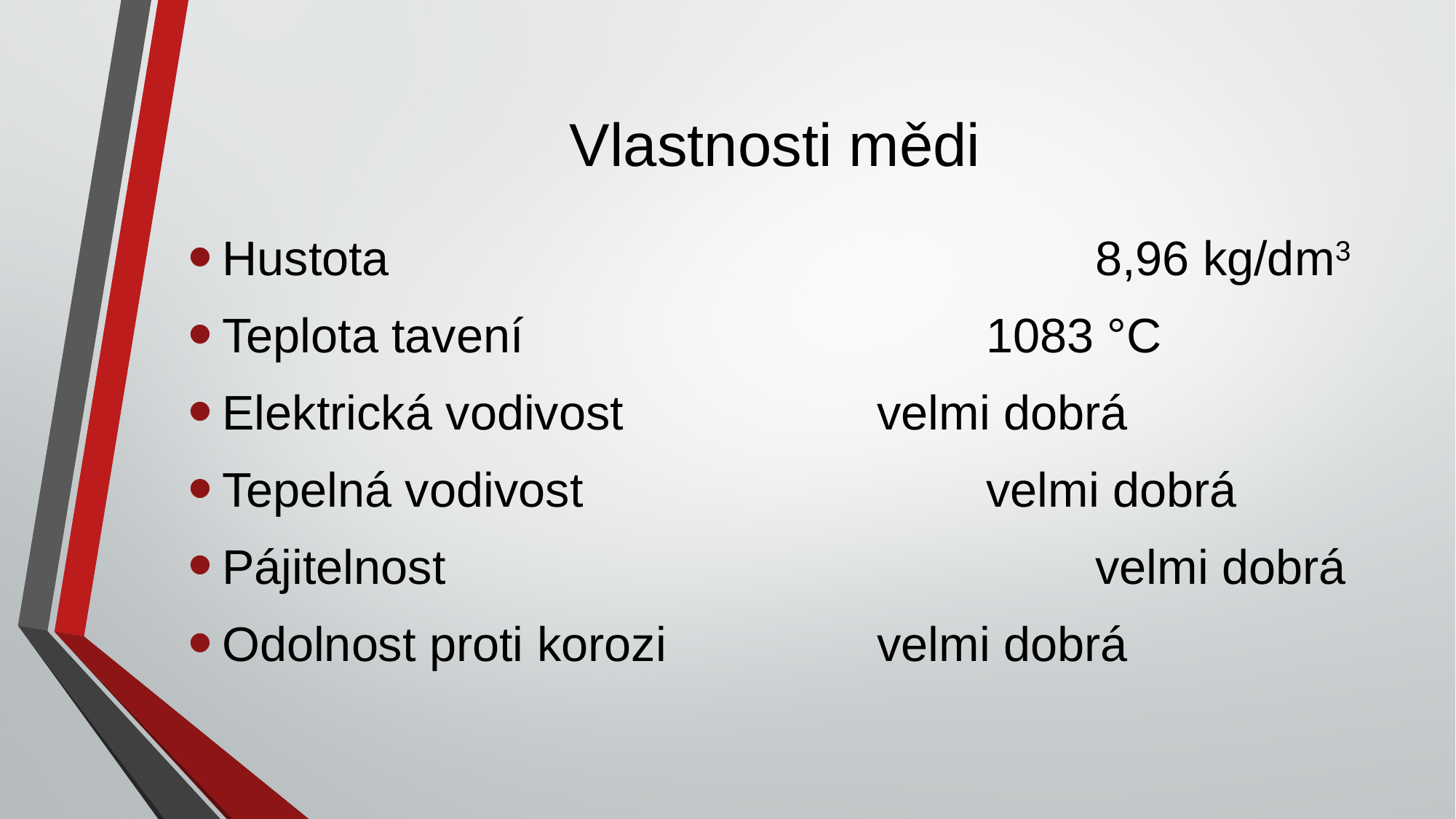

# Vlastnosti mědi
Hustota							8,96 kg/dm3
Teplota tavení					1083 °C
Elektrická vodivost			velmi dobrá
Tepelná vodivost				velmi dobrá
Pájitelnost						velmi dobrá
Odolnost proti korozi		velmi dobrá